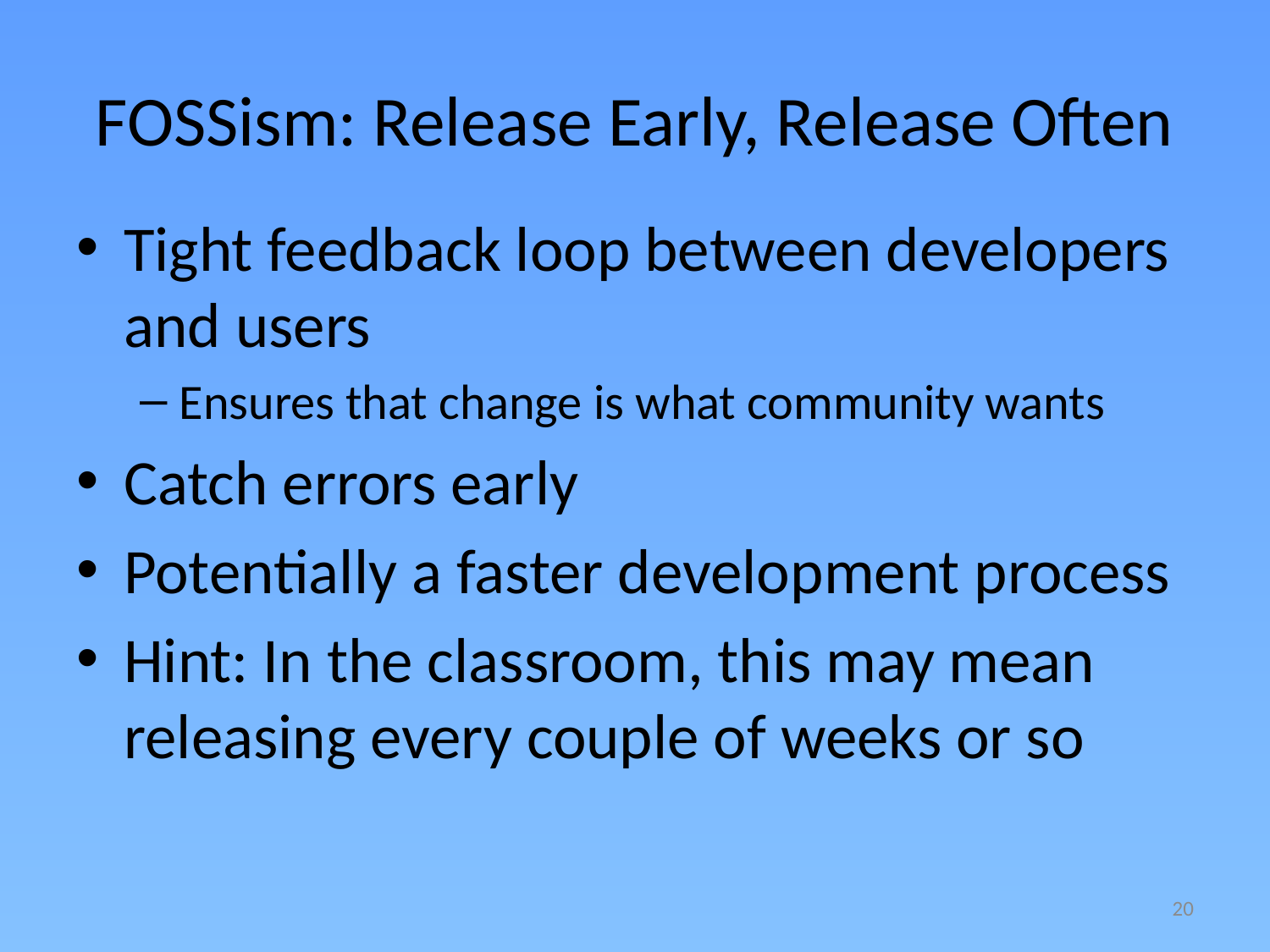

# FOSSism: Release Early, Release Often
Tight feedback loop between developers and users
Ensures that change is what community wants
Catch errors early
Potentially a faster development process
Hint: In the classroom, this may mean releasing every couple of weeks or so
20